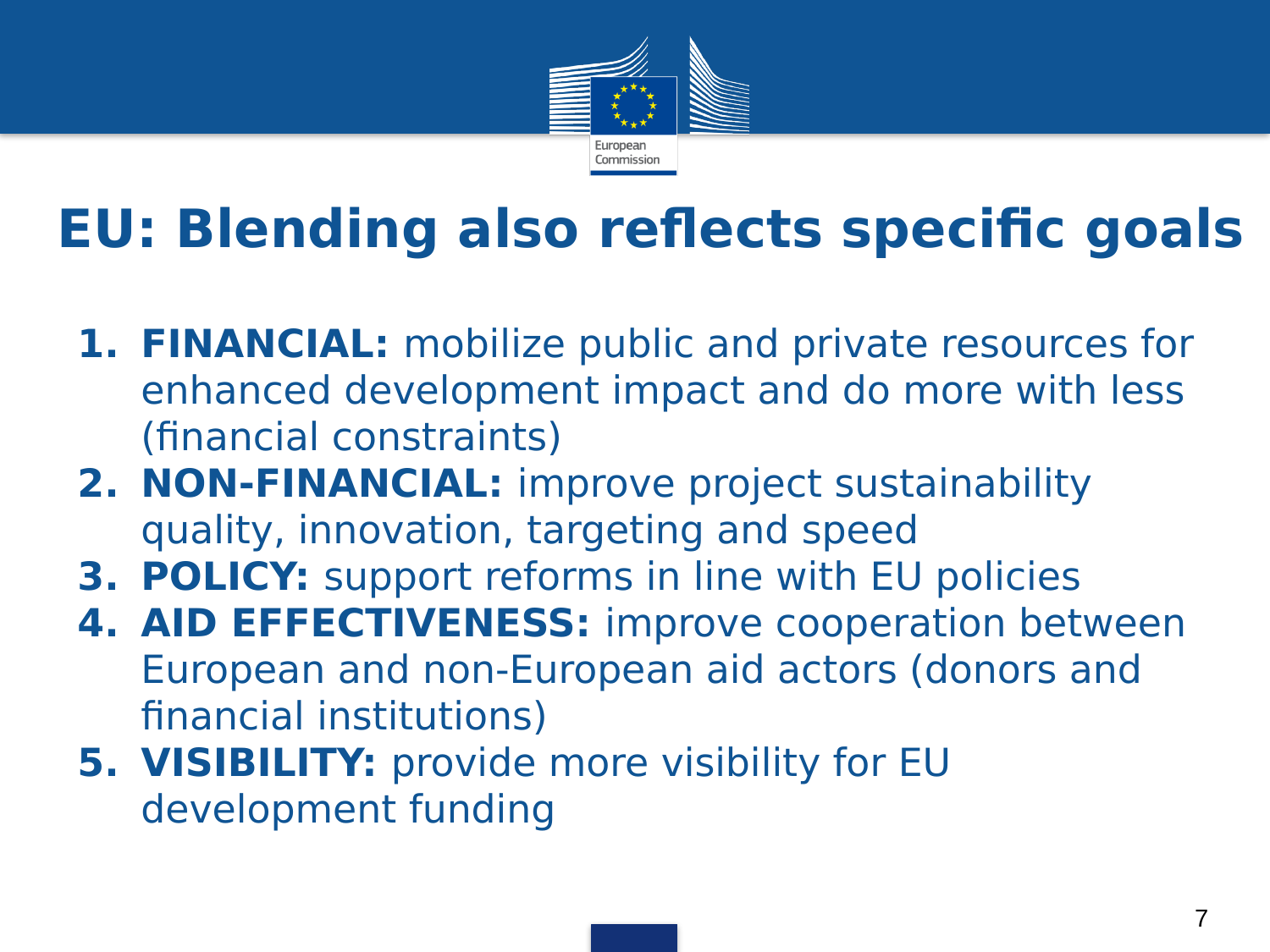

# EU: Blending also reflects specific goals

FINANCIAL: mobilize public and private resources for enhanced development impact and do more with less (financial constraints)
NON-FINANCIAL: improve project sustainability quality, innovation, targeting and speed
POLICY: support reforms in line with EU policies
AID EFFECTIVENESS: improve cooperation between European and non-European aid actors (donors and financial institutions)
VISIBILITY: provide more visibility for EU development funding
7